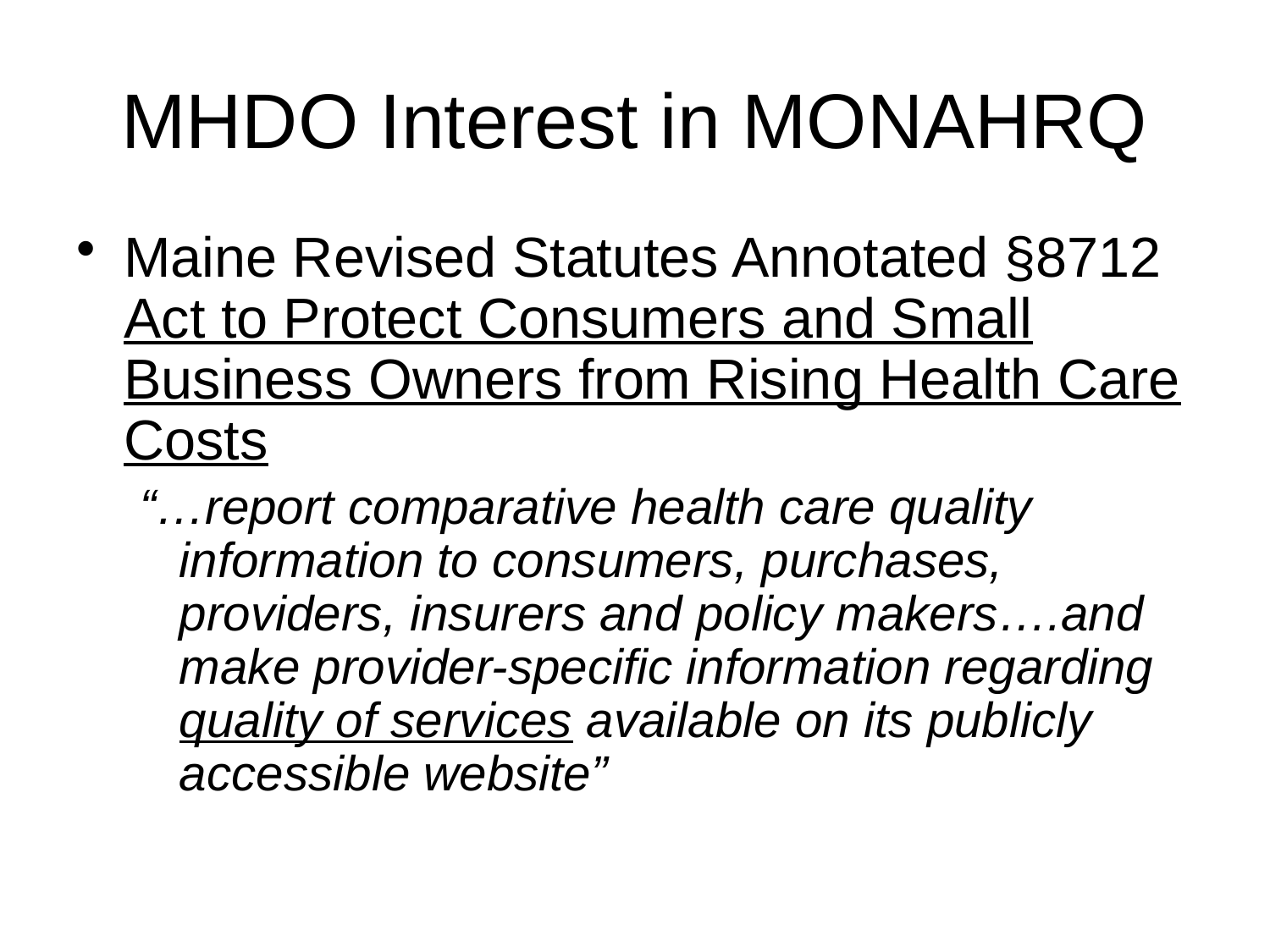

# MHDO Interest in MONAHRQ
Maine Revised Statutes Annotated §8712 Act to Protect Consumers and Small Business Owners from Rising Health Care Costs
“…report comparative health care quality information to consumers, purchases, providers, insurers and policy makers….and make provider-specific information regarding quality of services available on its publicly accessible website”